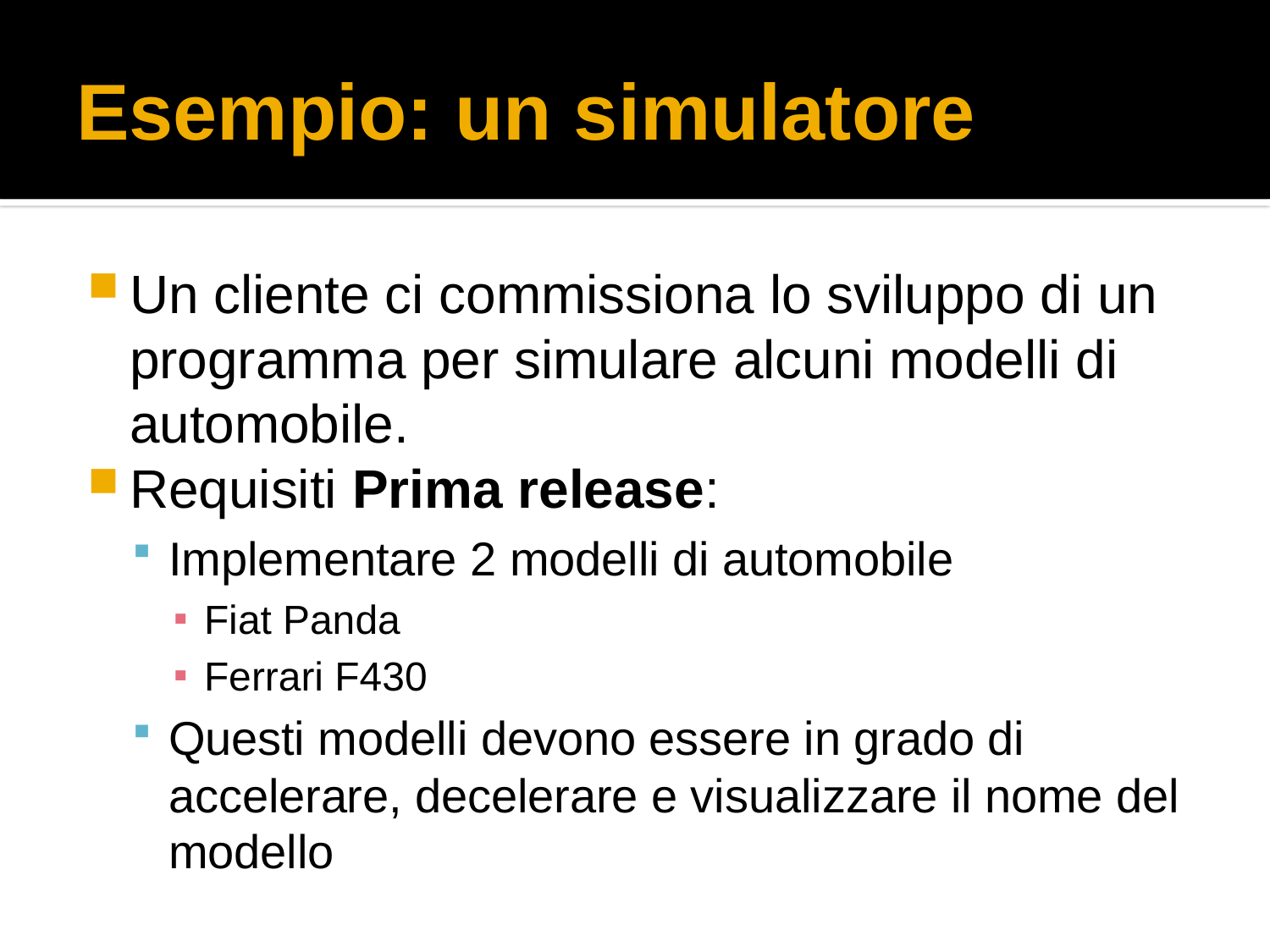

# Esempio: un simulatore
Un cliente ci commissiona lo sviluppo di un programma per simulare alcuni modelli di automobile.
Requisiti Prima release:
Implementare 2 modelli di automobile
Fiat Panda
Ferrari F430
Questi modelli devono essere in grado di accelerare, decelerare e visualizzare il nome del modello